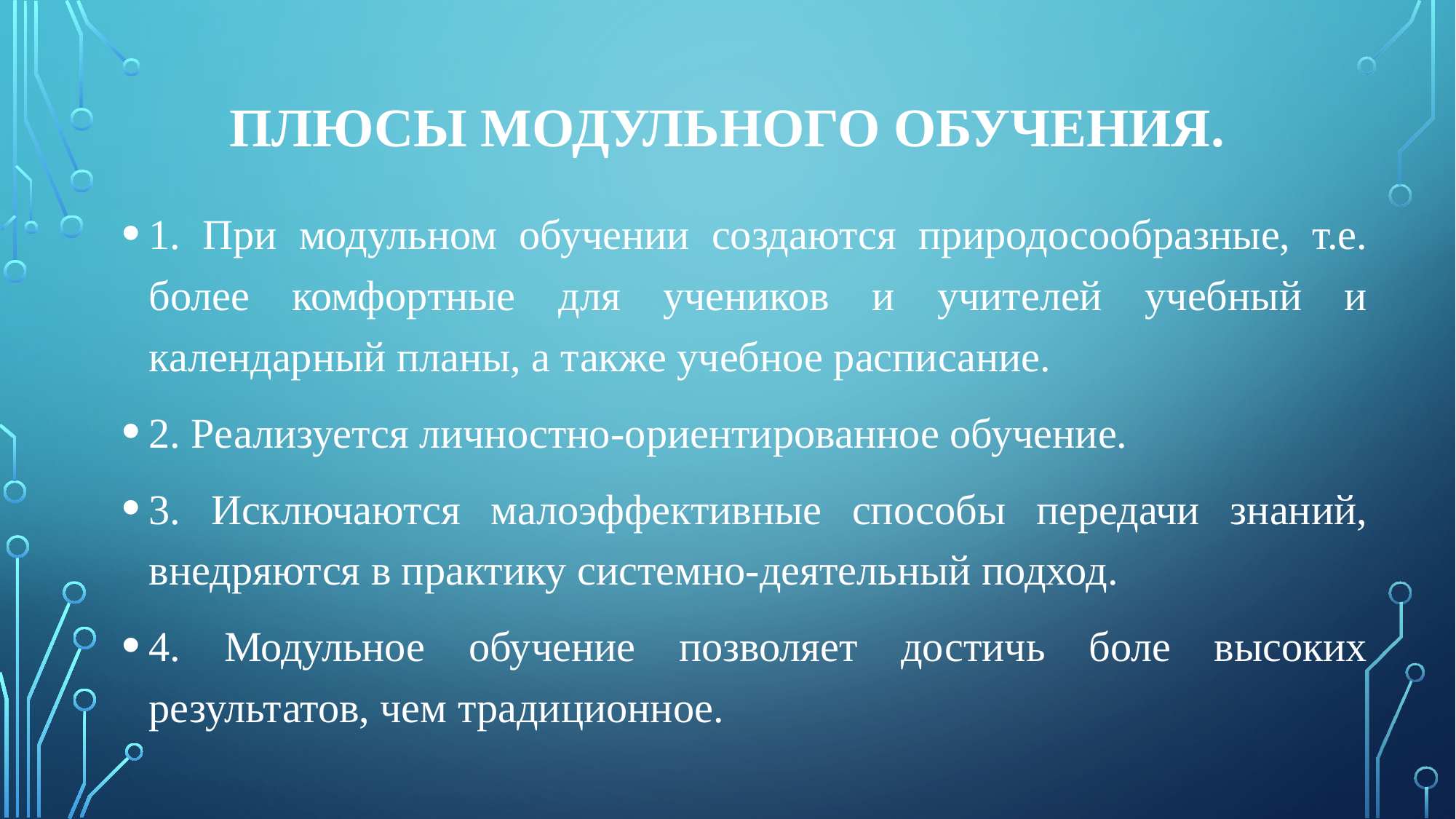

# Плюсы модульного обучения.
1. При модульном обучении создаются природосообразные, т.е. более комфортные для учеников и учителей учебный и календарный планы, а также учебное расписание.
2. Реализуется личностно-ориентированное обучение.
3. Исключаются малоэффективные способы передачи знаний, внедряются в практику системно-деятельный подход.
4. Модульное обучение позволяет достичь боле высоких результатов, чем традиционное.